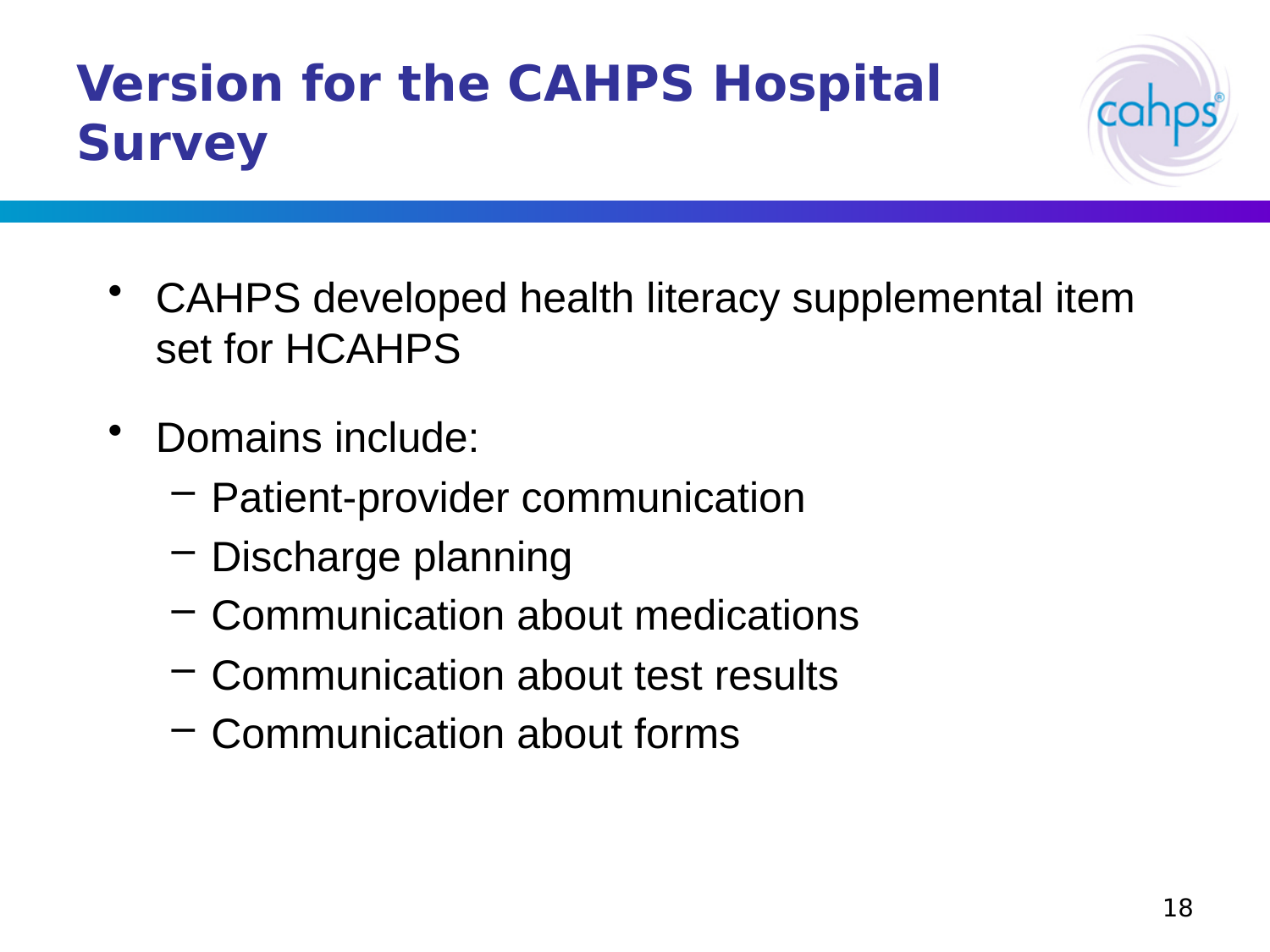

# Version for the CAHPS Hospital Survey
CAHPS developed health literacy supplemental item set for HCAHPS

Domains include:
Patient-provider communication
Discharge planning
Communication about medications
Communication about test results
Communication about forms

18